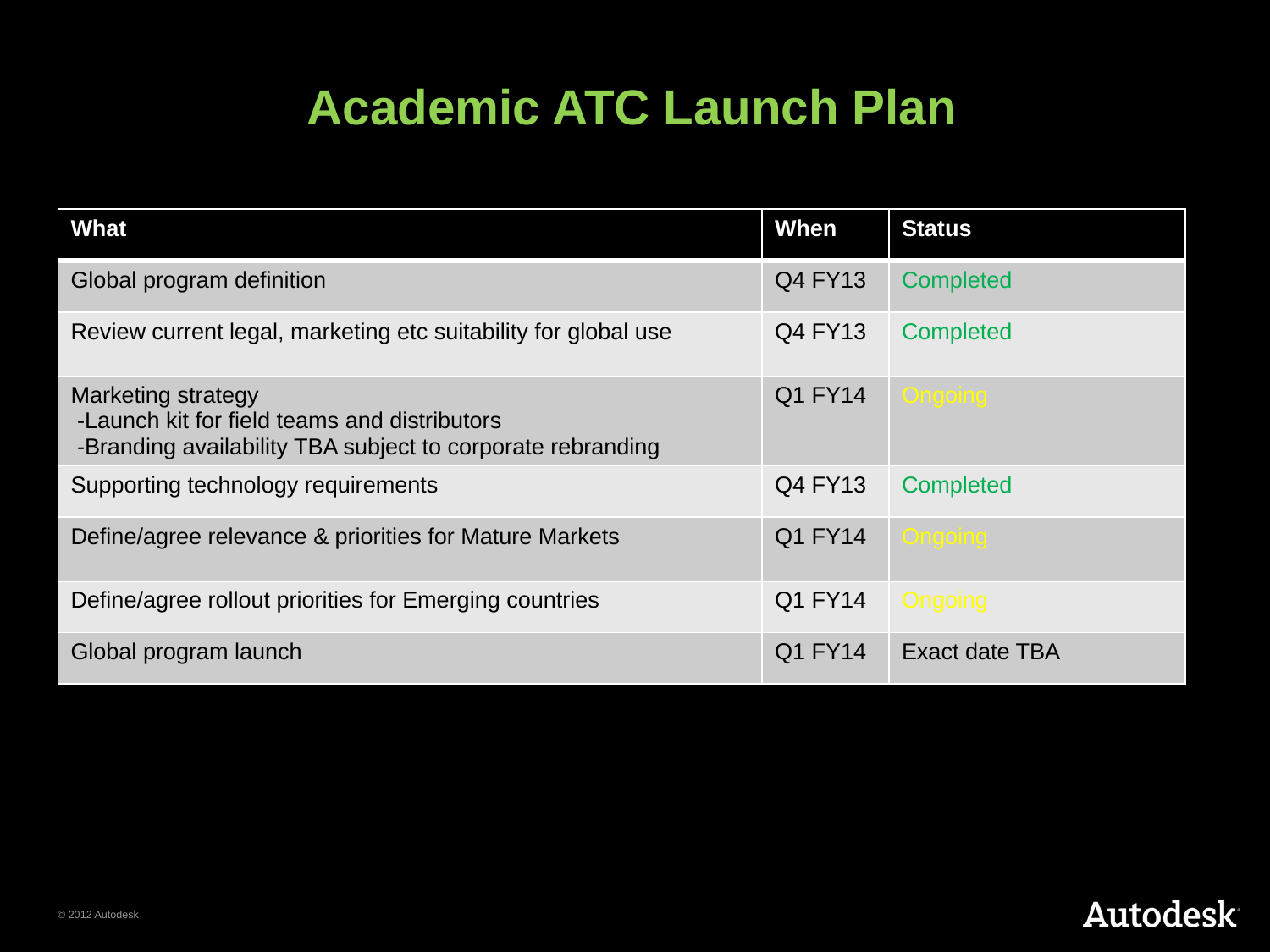

# Academic ATC Launch Plan
| What | When | Status |
| --- | --- | --- |
| Global program definition | Q4 FY13 | Completed |
| Review current legal, marketing etc suitability for global use | Q4 FY13 | Completed |
| Marketing strategy -Launch kit for field teams and distributors -Branding availability TBA subject to corporate rebranding | Q1 FY14 | Ongoing |
| Supporting technology requirements | Q4 FY13 | Completed |
| Define/agree relevance & priorities for Mature Markets | Q1 FY14 | Ongoing |
| Define/agree rollout priorities for Emerging countries | Q1 FY14 | Ongoing |
| Global program launch | Q1 FY14 | Exact date TBA |